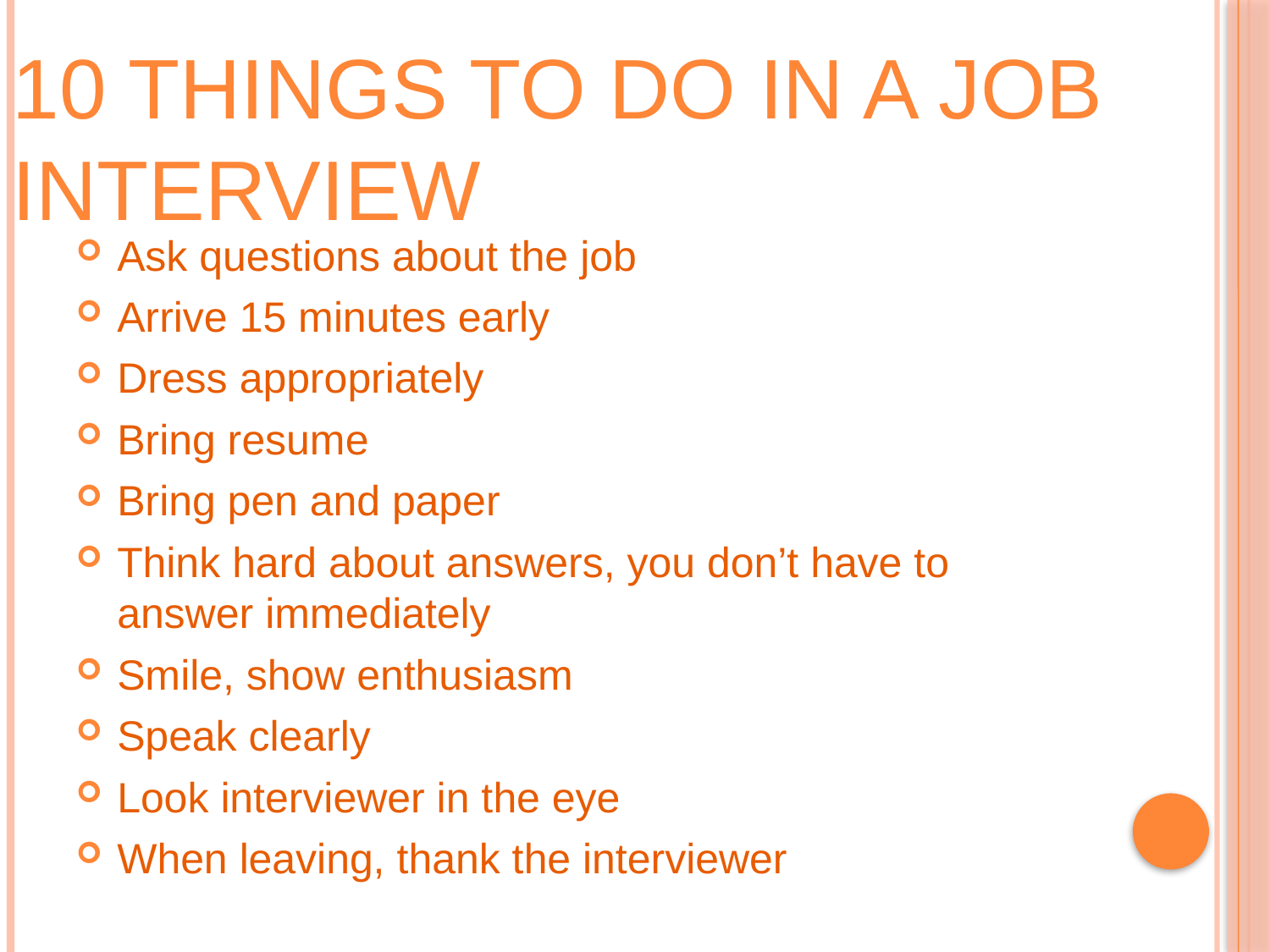

# 10 Things to do in a Job Interview
Ask questions about the job
Arrive 15 minutes early
Dress appropriately
Bring resume
Bring pen and paper
Think hard about answers, you don’t have to answer immediately
Smile, show enthusiasm
Speak clearly
Look interviewer in the eye
When leaving, thank the interviewer